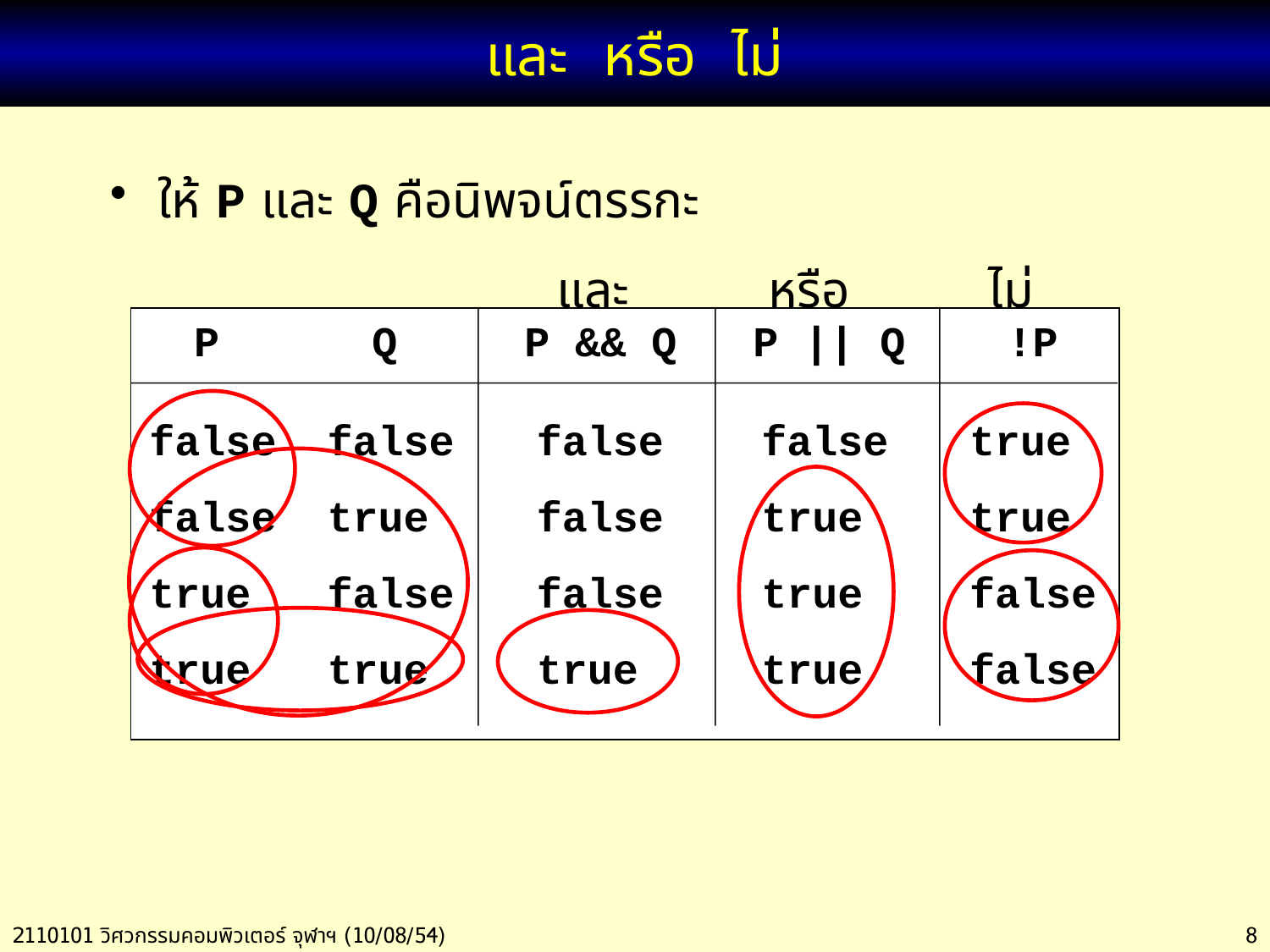

# และ  หรือ  ไม่
ให้ P และ Q คือนิพจน์ตรรกะ
และ         หรือ         ไม่
  P      Q     P && Q   P || Q    !P

false  false
false  true
true   false
true   true
false
false
false
true
false
true
true
true
true
true
false
false